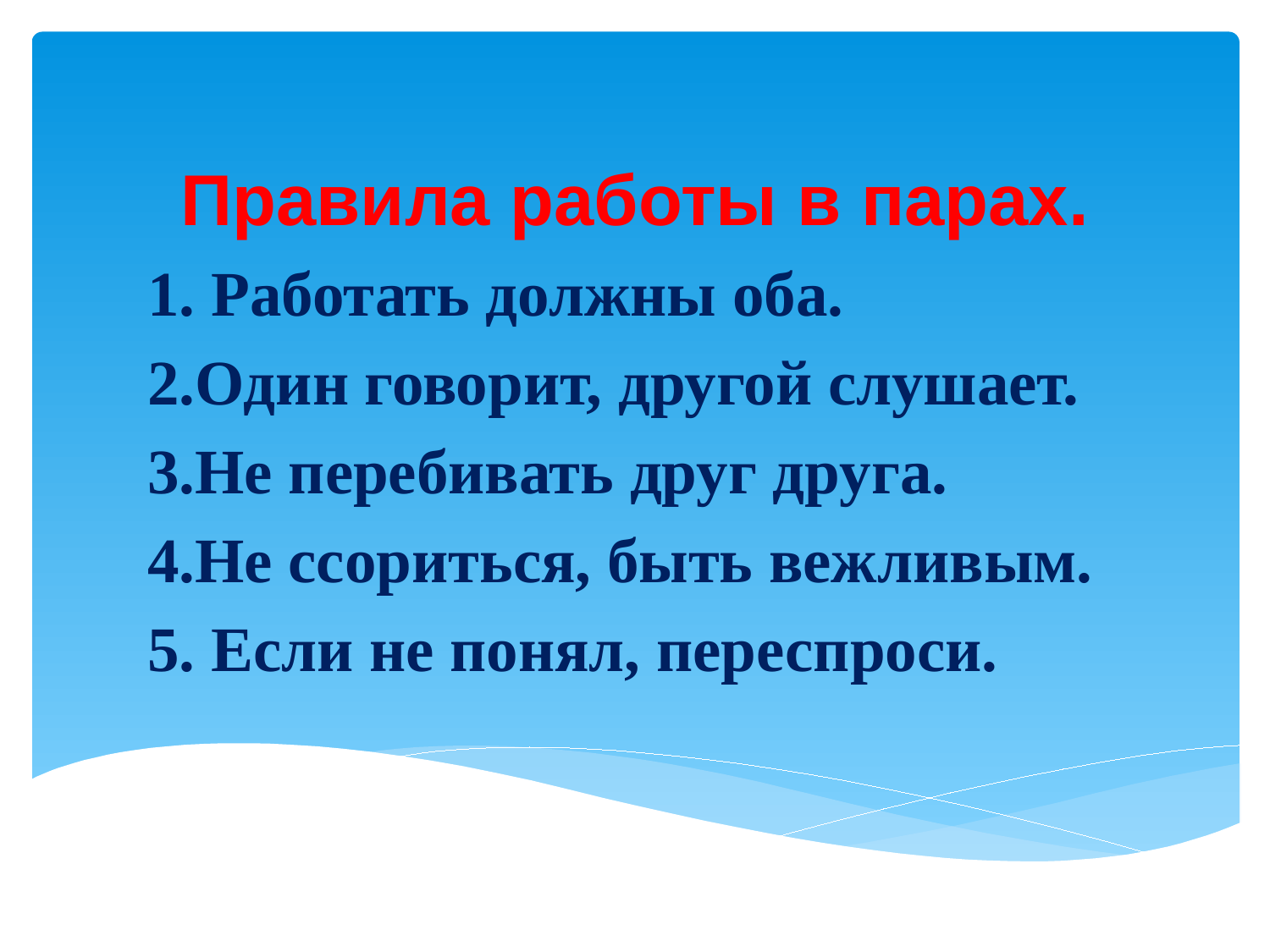

# Правила работы в парах.
1. Работать должны оба.
2.Один говорит, другой слушает.
3.Не перебивать друг друга.
4.Не ссориться, быть вежливым.
5. Если не понял, переспроси.